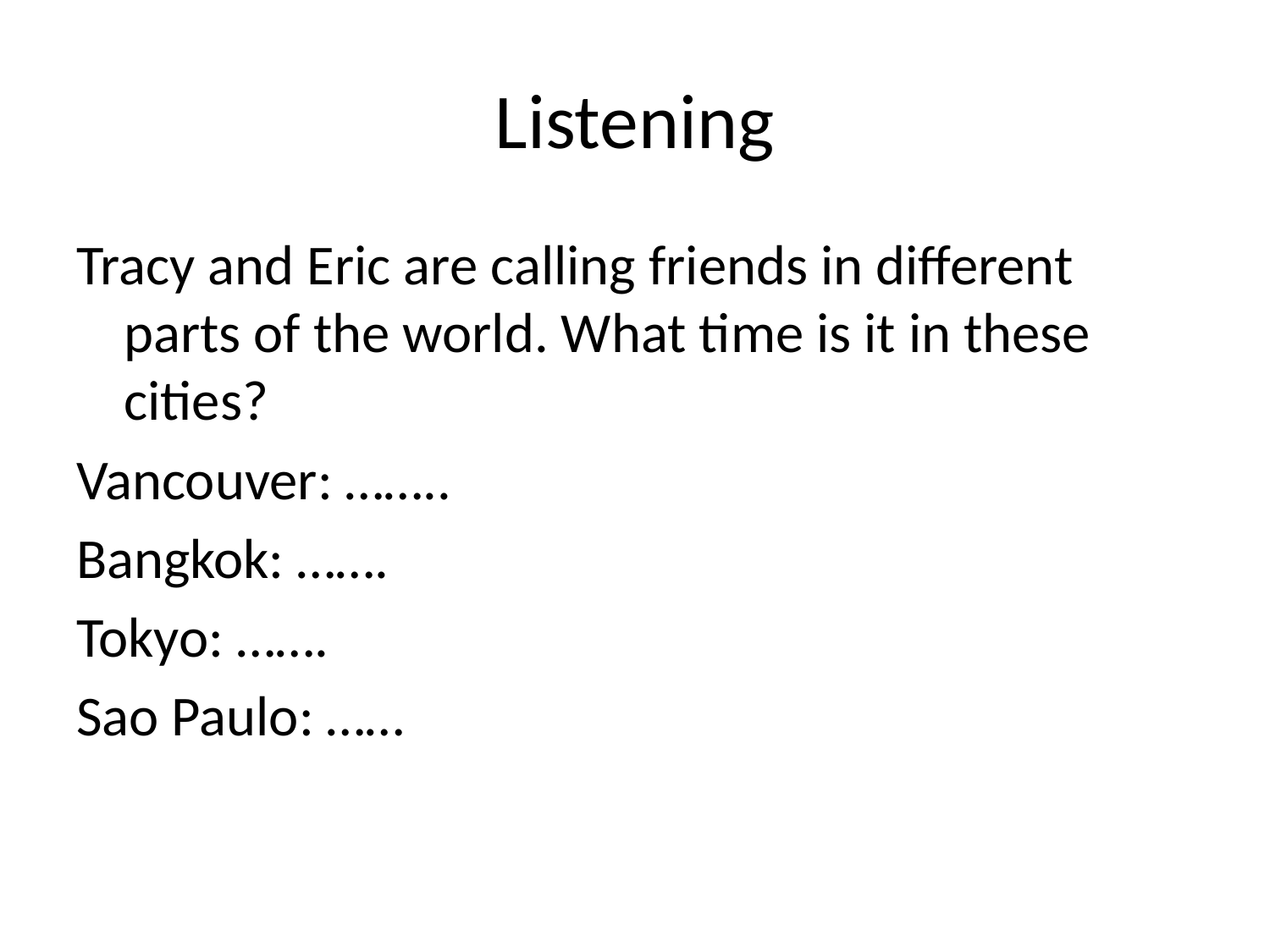

# Listening
Tracy and Eric are calling friends in different parts of the world. What time is it in these cities?
Vancouver: ……..
Bangkok: …….
Tokyo: …….
Sao Paulo: ……